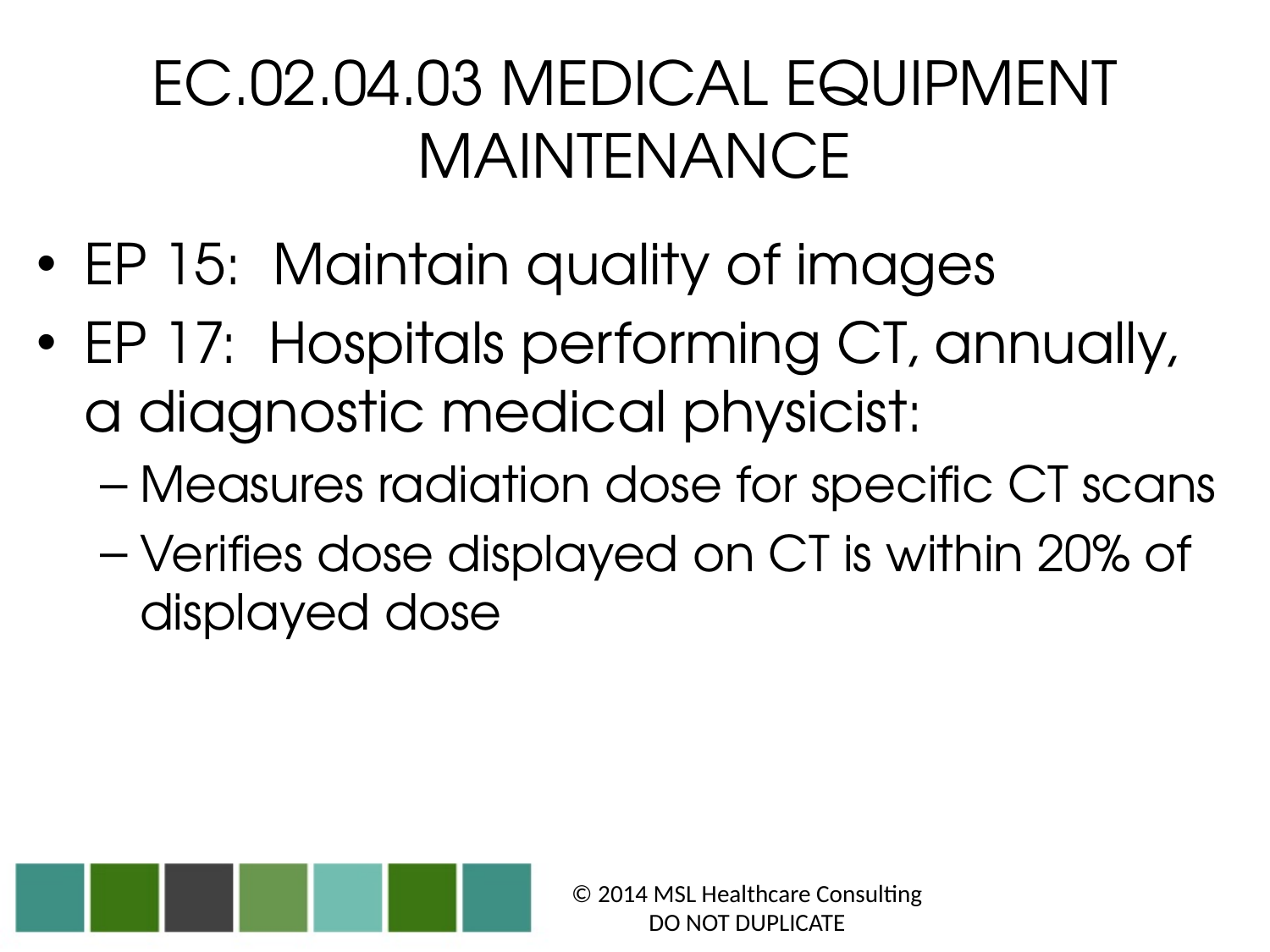

# EC.02.04.03 MEDICAL EQUIPMENT MAINTENANCE
EP 15:  Maintain quality of images
EP 17:  Hospitals performing CT, annually, a diagnostic medical physicist:
Measures radiation dose for specific CT scans
Verifies dose displayed on CT is within 20% of displayed dose
© 2014 MSL Healthcare Consulting
DO NOT DUPLICATE